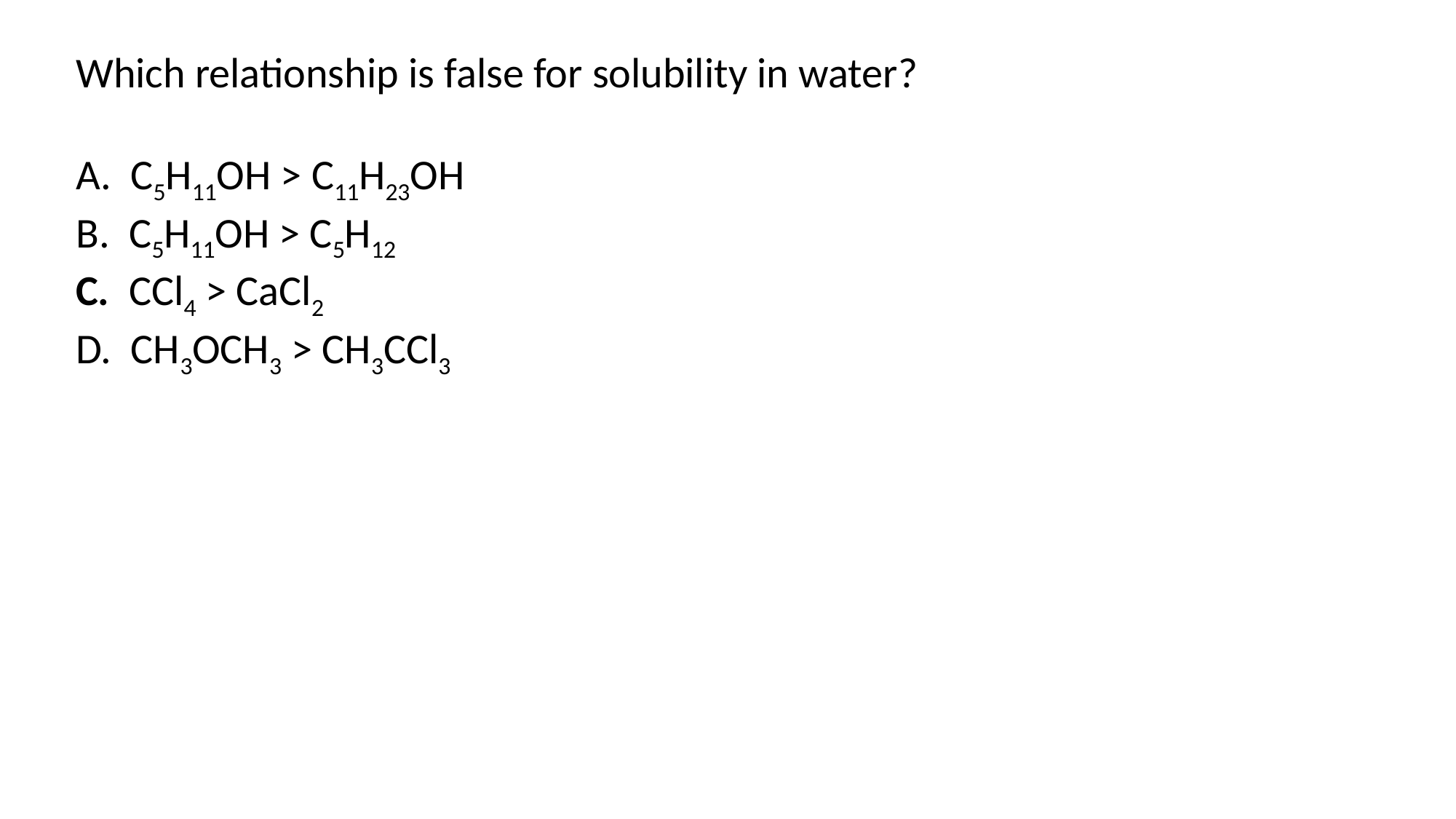

Which relationship is false for solubility in water?

A.  C5H11OH > C11H23OH
B.  C5H11OH > C5H12
C.  CCl4 > CaCl2
D.  CH3OCH3 > CH3CCl3